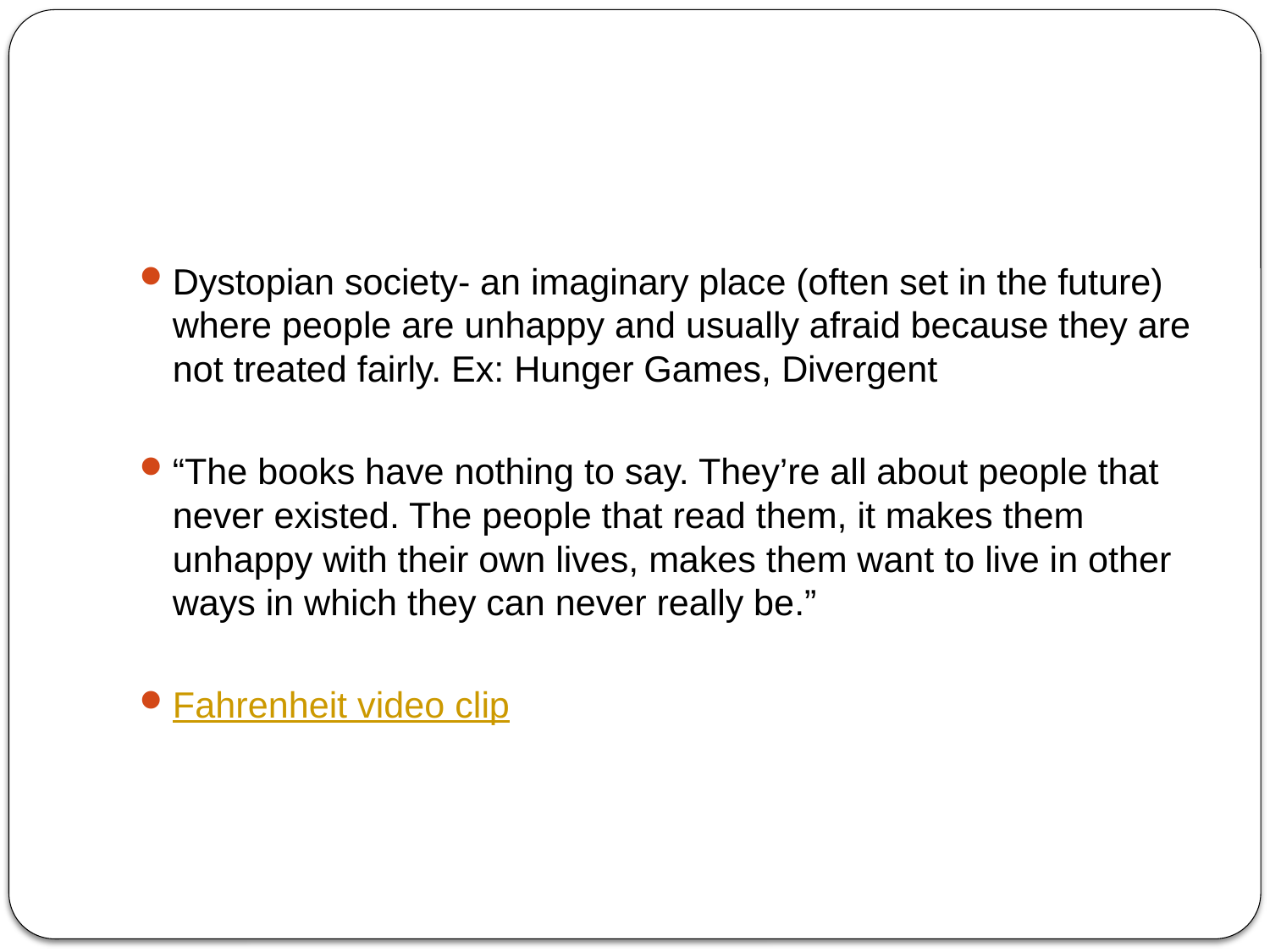

Dystopian society- an imaginary place (often set in the future) where people are unhappy and usually afraid because they are not treated fairly. Ex: Hunger Games, Divergent

“The books have nothing to say. They’re all about people that never existed. The people that read them, it makes them unhappy with their own lives, makes them want to live in other ways in which they can never really be.”

Fahrenheit video clip